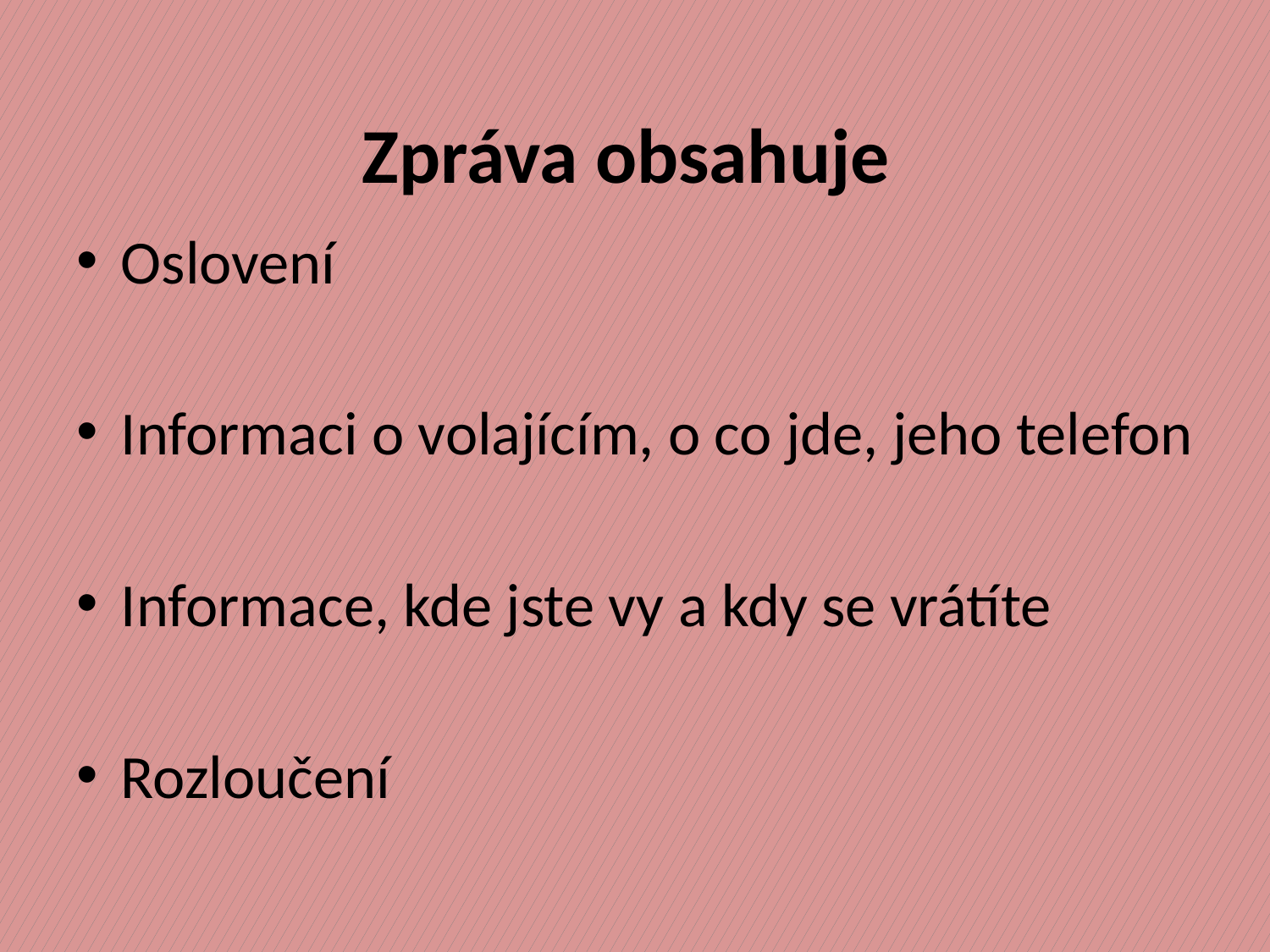

# Zpráva obsahuje
Oslovení

Informaci o volajícím, o co jde, jeho telefon

Informace, kde jste vy a kdy se vrátíte

Rozloučení